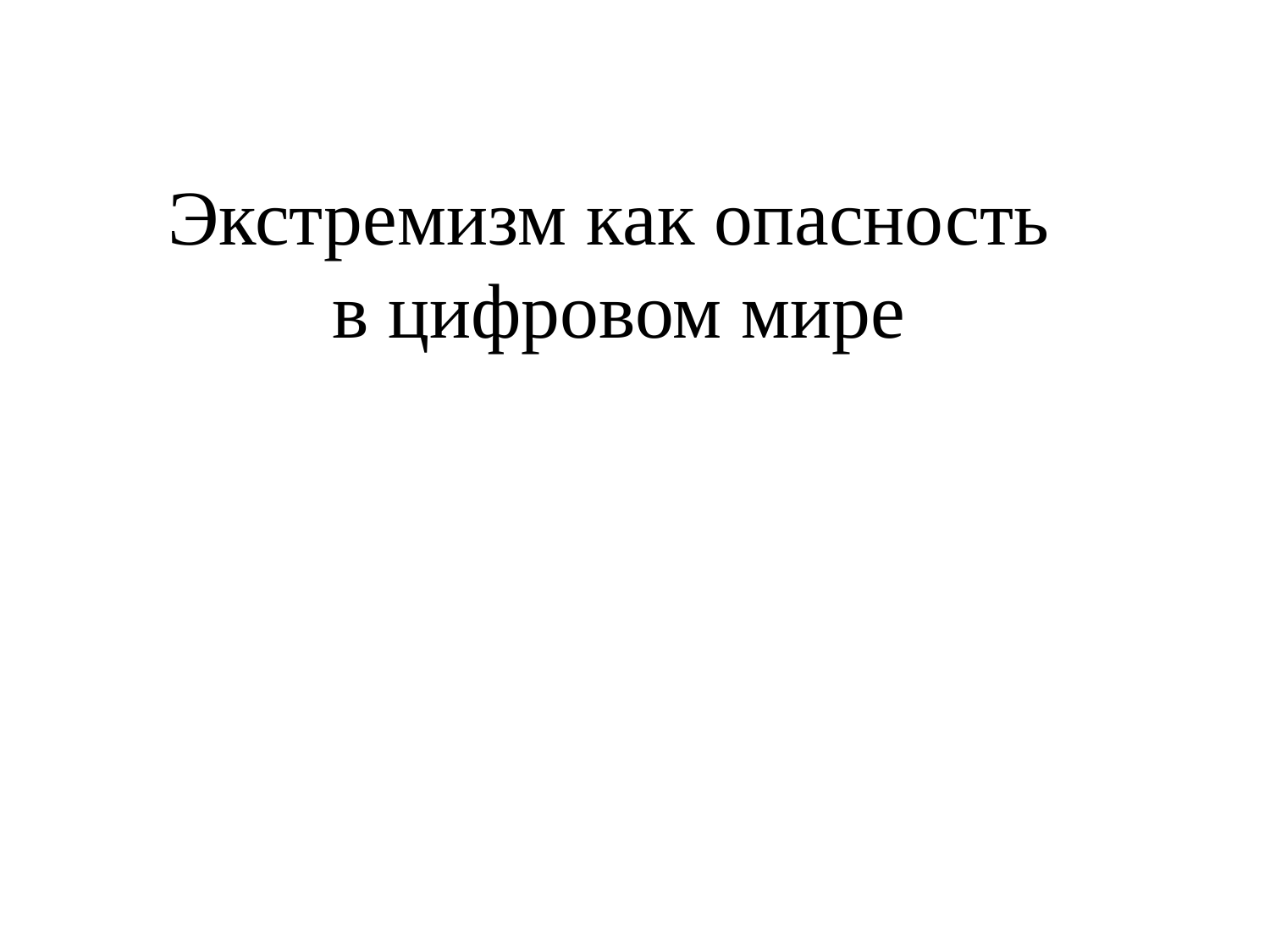

# Экстремизм как опасность в цифровом мире